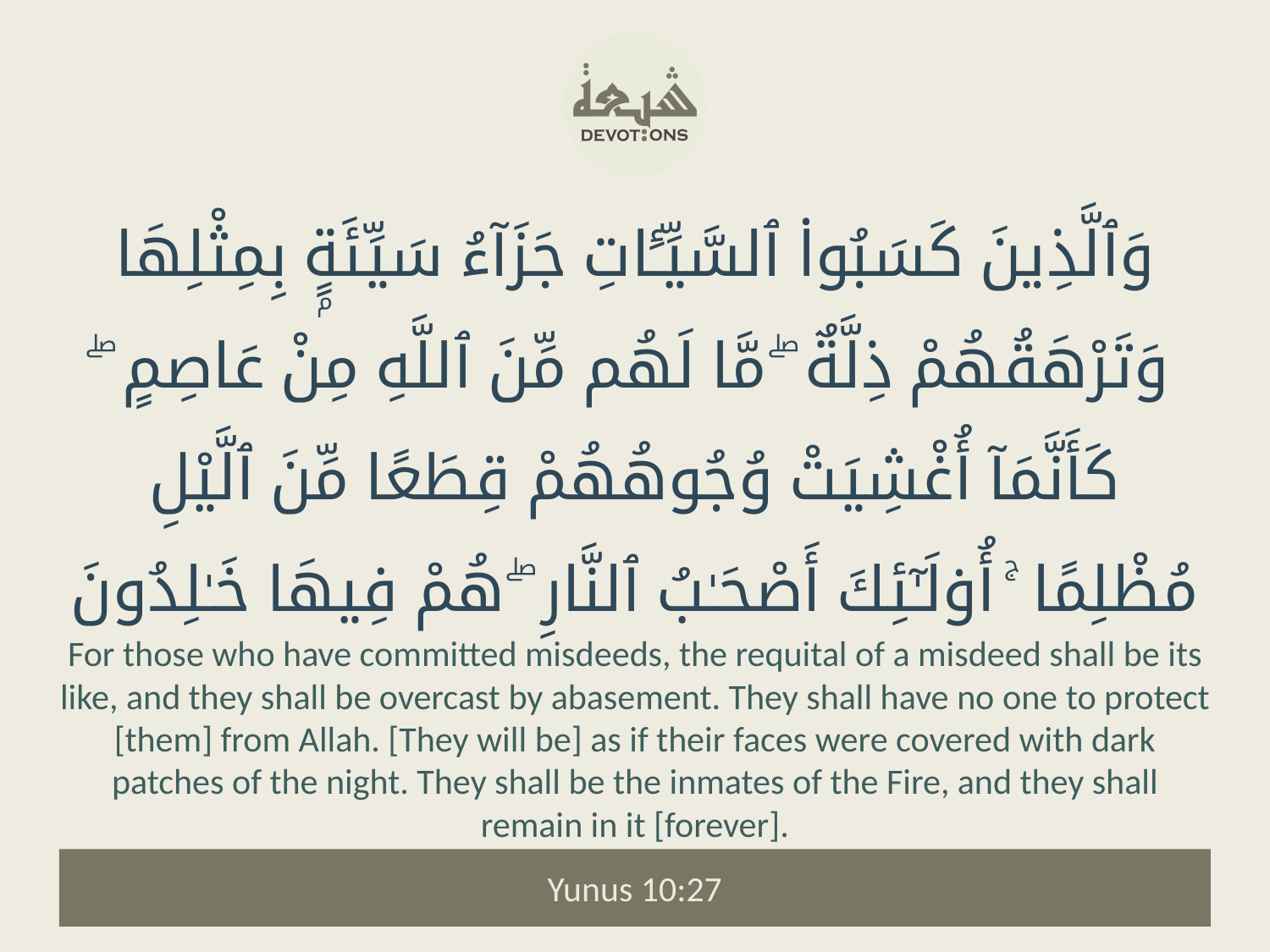

وَٱلَّذِينَ كَسَبُوا۟ ٱلسَّيِّـَٔاتِ جَزَآءُ سَيِّئَةٍۭ بِمِثْلِهَا وَتَرْهَقُهُمْ ذِلَّةٌ ۖ مَّا لَهُم مِّنَ ٱللَّهِ مِنْ عَاصِمٍ ۖ كَأَنَّمَآ أُغْشِيَتْ وُجُوهُهُمْ قِطَعًا مِّنَ ٱلَّيْلِ مُظْلِمًا ۚ أُو۟لَـٰٓئِكَ أَصْحَـٰبُ ٱلنَّارِ ۖ هُمْ فِيهَا خَـٰلِدُونَ
For those who have committed misdeeds, the requital of a misdeed shall be its like, and they shall be overcast by abasement. They shall have no one to protect [them] from Allah. [They will be] as if their faces were covered with dark patches of the night. They shall be the inmates of the Fire, and they shall remain in it [forever].
Yunus 10:27